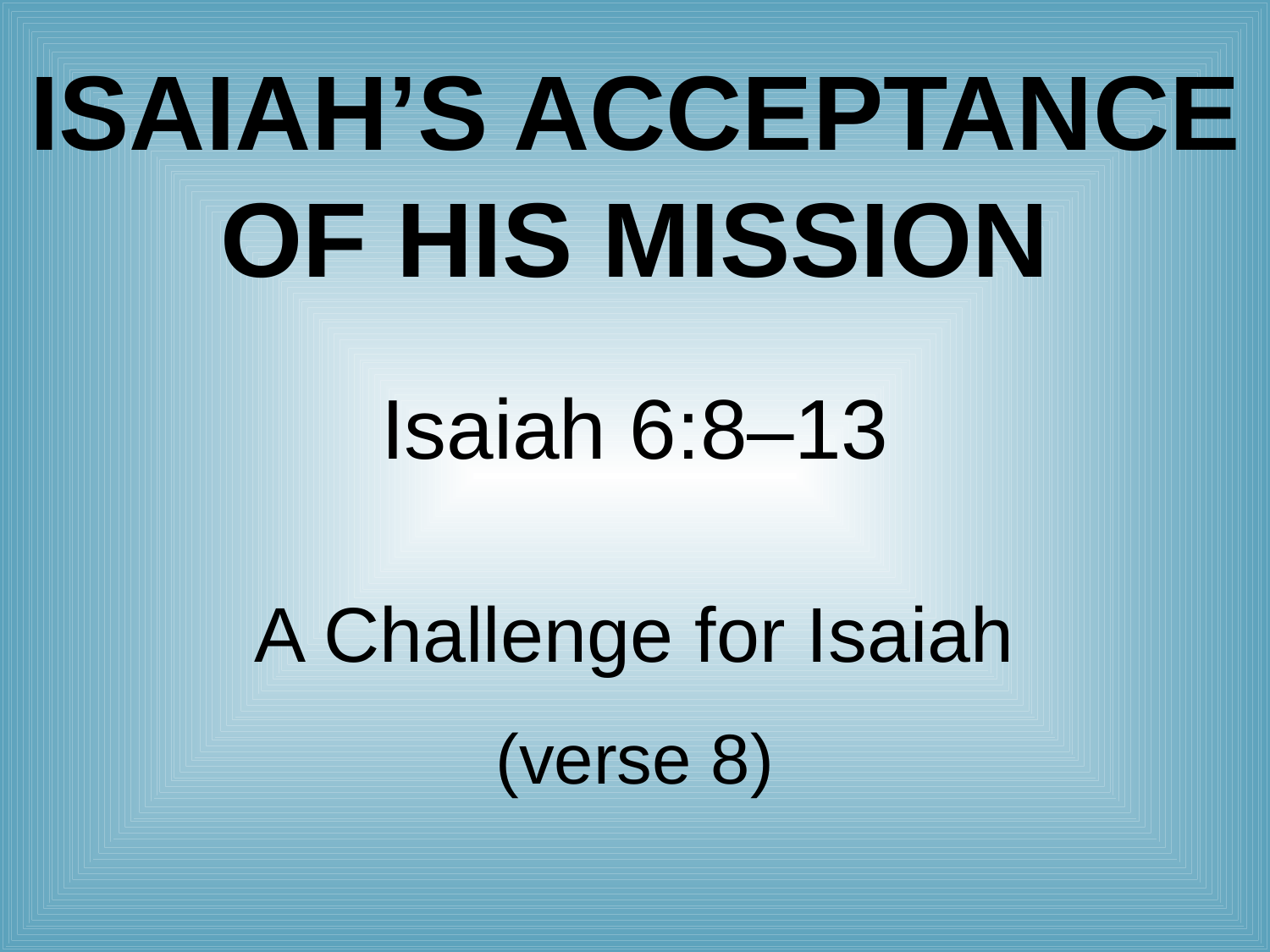

# Isaiah’s Acceptance of His Mission
Isaiah 6:8–13

A Challenge for Isaiah
(verse 8)